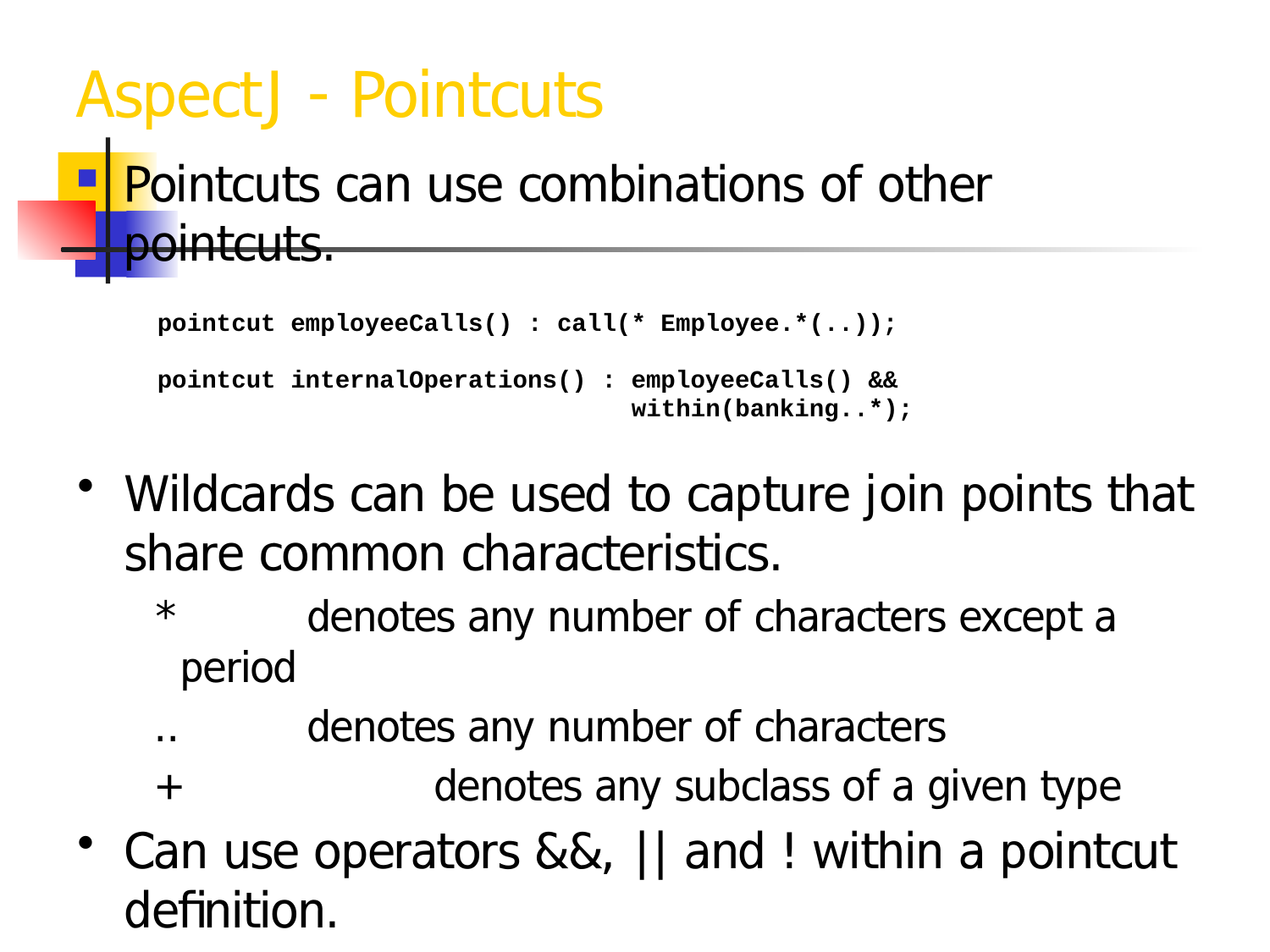

# AspectJ - Pointcuts
Pointcuts can use combinations of other pointcuts.
pointcut employeeCalls() : call(* Employee.*(..));

pointcut internalOperations() : employeeCalls() &&
                                within(banking..*);
Wildcards can be used to capture join points that share common characteristics.
 *		denotes any number of characters except a period
 ..		denotes any number of characters
 +		denotes any subclass of a given type
Can use operators &&, || and ! within a pointcut definition.